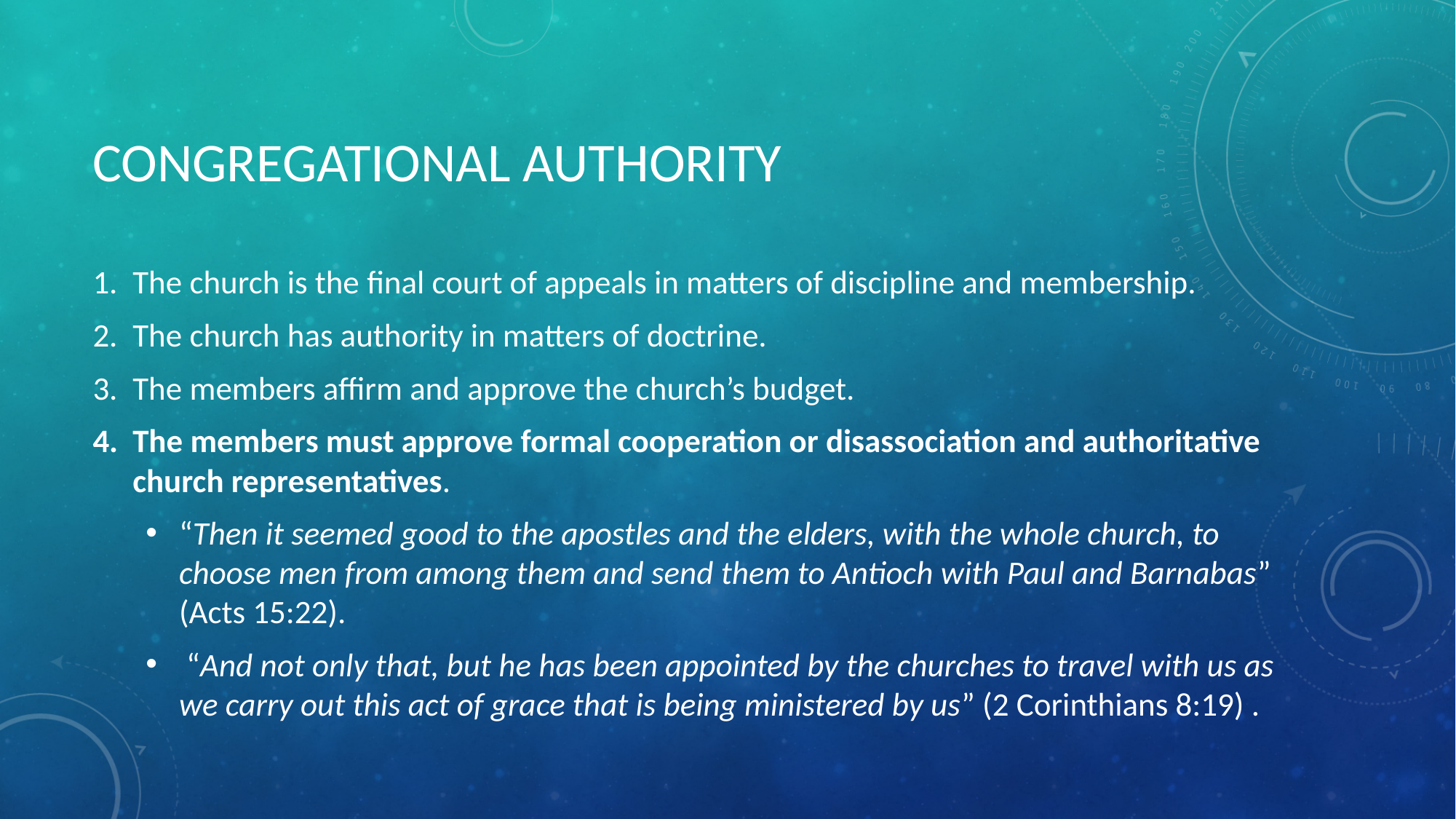

# Congregational Authority
The church is the final court of appeals in matters of discipline and membership.
The church has authority in matters of doctrine.
The members affirm and approve the church’s budget.
The members must approve formal cooperation or disassociation and authoritative church representatives.
“Then it seemed good to the apostles and the elders, with the whole church, to choose men from among them and send them to Antioch with Paul and Barnabas” (Acts 15:22).
 “And not only that, but he has been appointed by the churches to travel with us as we carry out this act of grace that is being ministered by us” (2 Corinthians 8:19) .